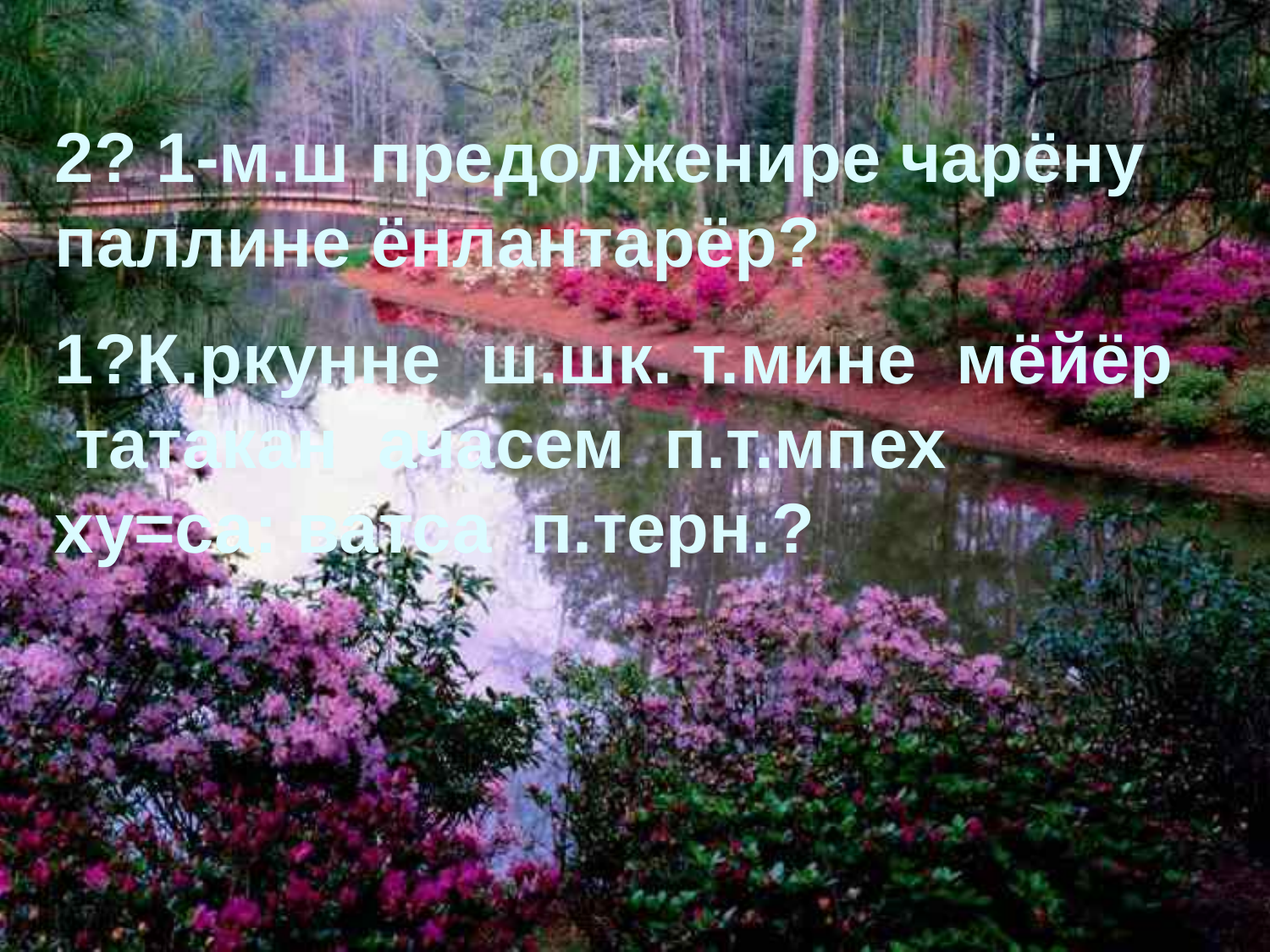

2? 1-м.ш предолженире чарёну паллине ёнлантарёр?
1?К.ркунне  ш.шк. т.мине  мёйёр  татакан  ачасем  п.т.мпех  ху=са: ватса  п.терн.?